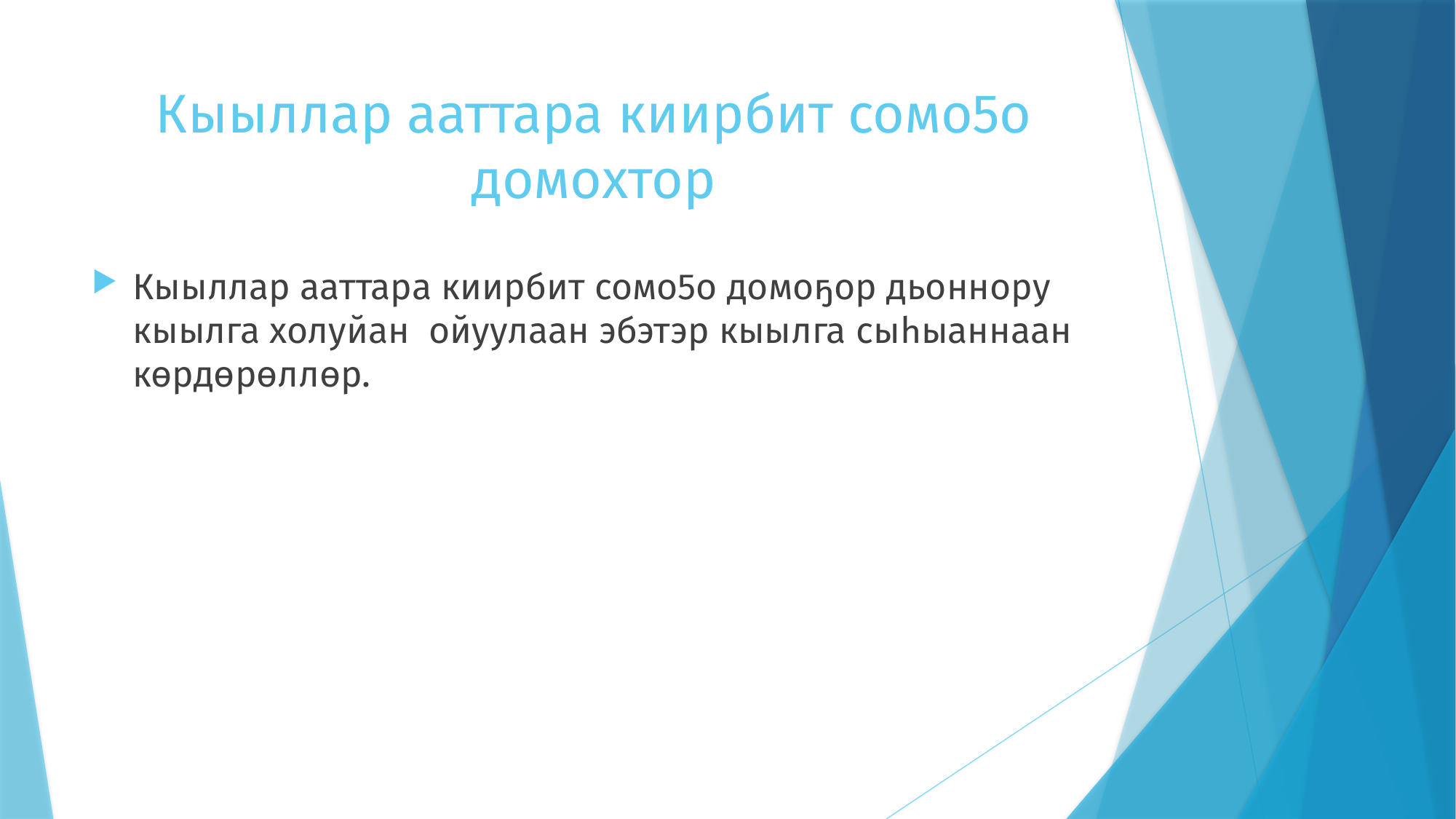

# Кыыллар ааттара киирбит сомо5о домохтор
Кыыллар ааттара киирбит сомо5о домоҕор дьоннору кыылга холуйан  ойуулаан эбэтэр кыылга сыһыаннаан көрдөрөллөр.